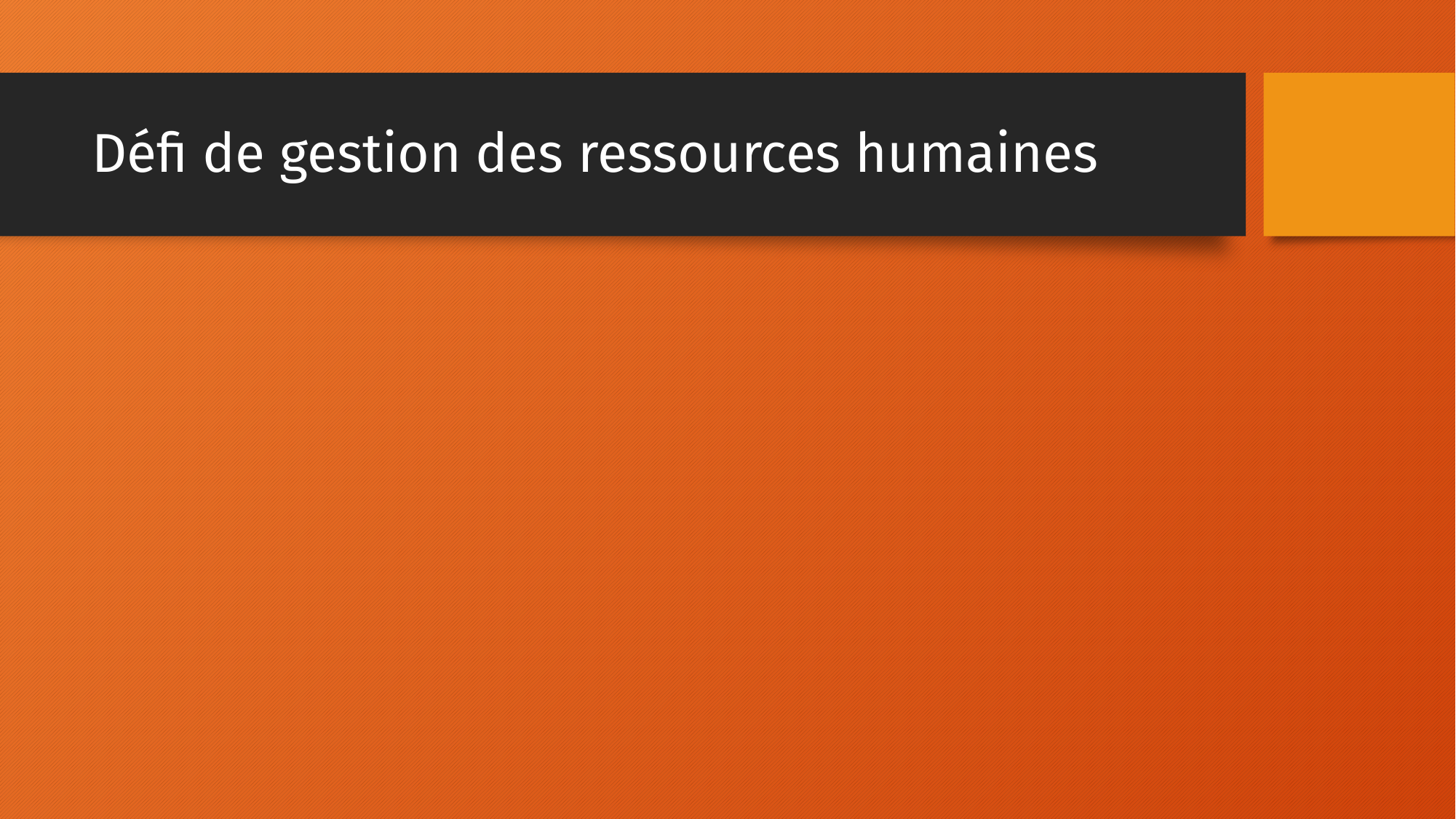

# Défi de gestion des ressources humaines